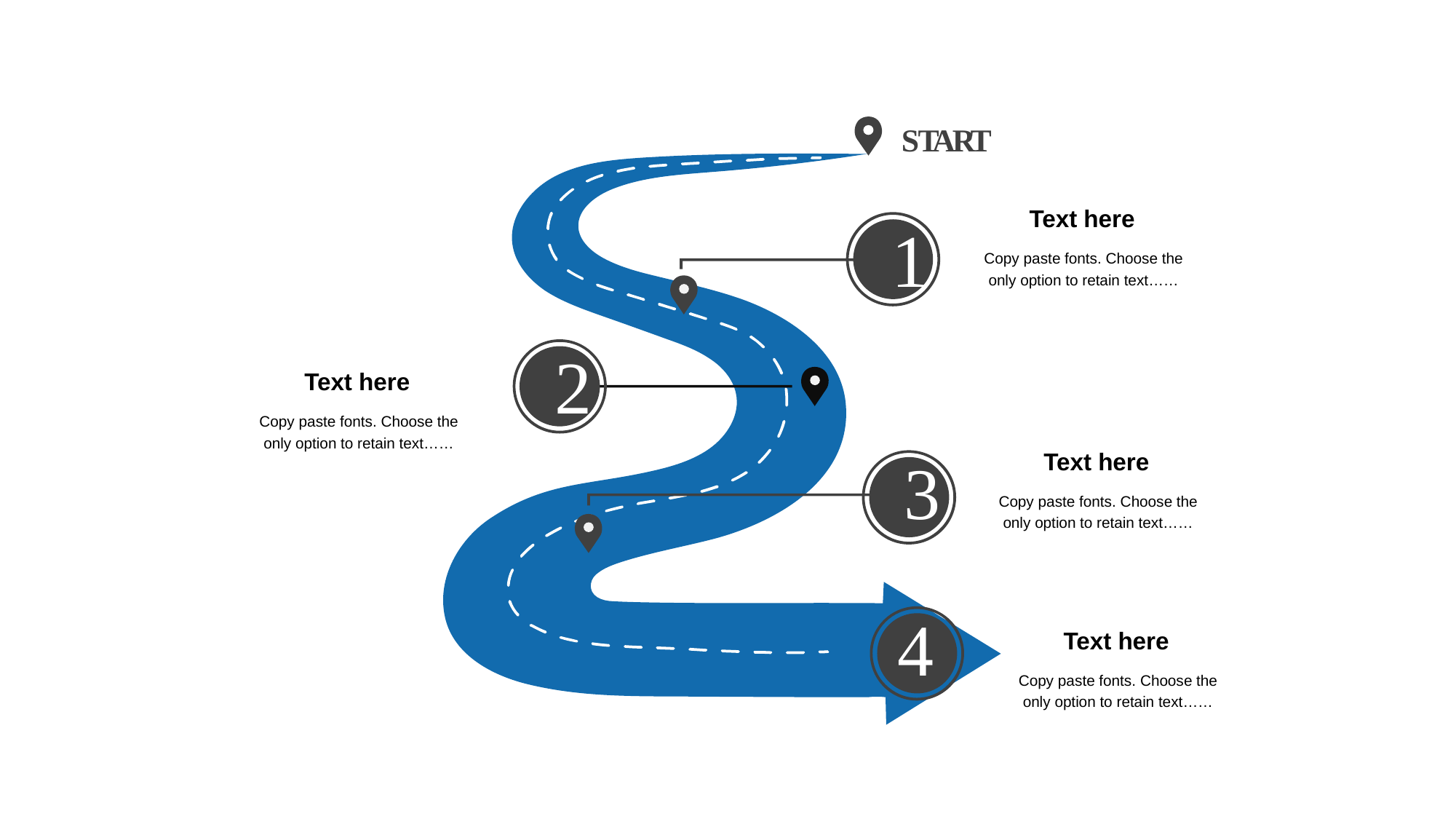

S
T
A
R
T

Text here
Copy paste fonts. Choose the only option to retain text……

1

2

Text here
Copy paste fonts. Choose the only option to retain text……

Text here
Copy paste fonts. Choose the only option to retain text……
3

4

Text here
Copy paste fonts. Choose the only option to retain text……